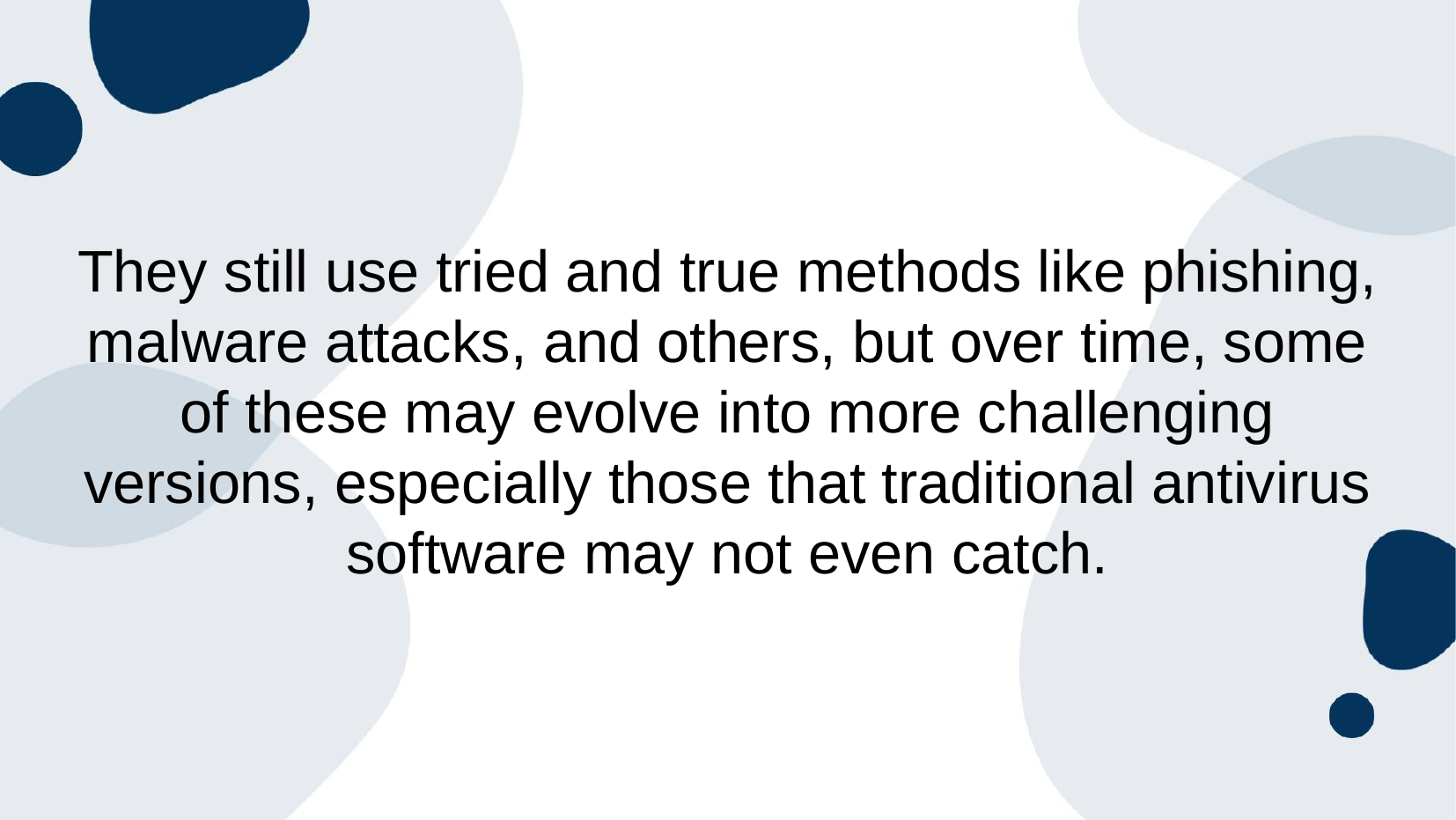

# They still use tried and true methods like phishing, malware attacks, and others, but over time, some of these may evolve into more challenging versions, especially those that traditional antivirus software may not even catch.